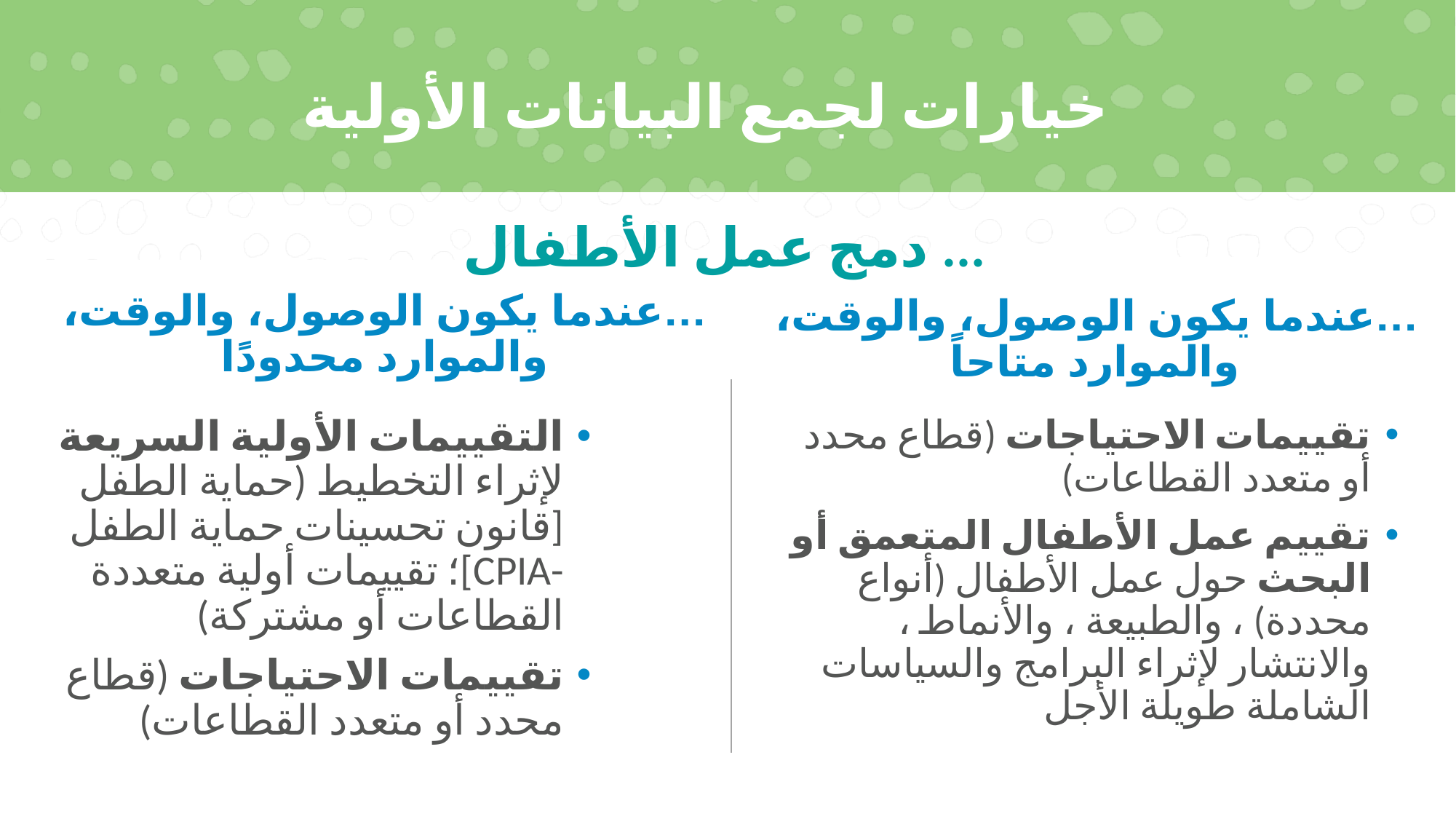

# خيارات لجمع البيانات الأولية
دمج عمل الأطفال ...
…عندما يكون الوصول، والوقت، والموارد محدودًا
…عندما يكون الوصول، والوقت، والموارد متاحاً
التقييمات الأولية السريعة لإثراء التخطيط (حماية الطفل [قانون تحسينات حماية الطفل -CPIA]؛ تقييمات أولية متعددة القطاعات أو مشتركة)
تقييمات الاحتياجات (قطاع محدد أو متعدد القطاعات)

تقييمات الاحتياجات (قطاع محدد أو متعدد القطاعات)
تقييم عمل الأطفال المتعمق أو البحث حول عمل الأطفال (أنواع محددة) ، والطبيعة ، والأنماط ، والانتشار لإثراء البرامج والسياسات الشاملة طويلة الأجل